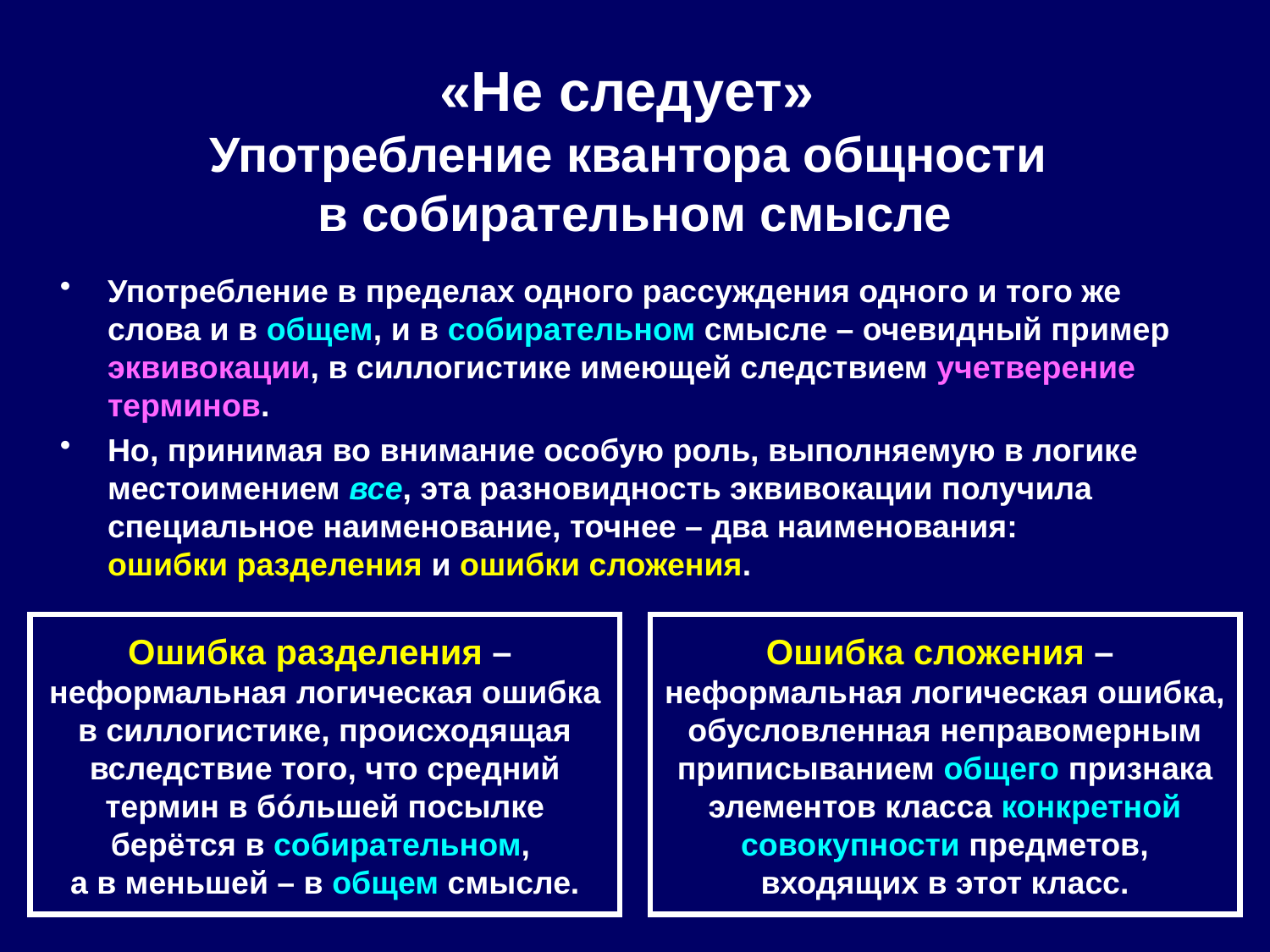

# «Не следует» Употребление квантора общности в собирательном смысле
Употребление в пределах одного рассуждения одного и того же слова и в общем, и в собирательном смысле – очевидный пример эквивокации, в силлогистике имеющей следствием учетверение терминов.
Но, принимая во внимание особую роль, выполняемую в логике местоимением все, эта разновидность эквивокации получила специальное наименование, точнее – два наименования:
ошибки разделения и ошибки сложения.
Ошибка разделения –
неформальная логическая ошибка в силлогистике, происходящая вследствие того, что средний термин в бóльшей посылке берётся в собирательном,
а в меньшей – в общем смысле.
Ошибка сложения –
неформальная логическая ошибка, обусловленная неправомерным приписыванием общего признака элементов класса конкретной совокупности предметов, входящих в этот класс.